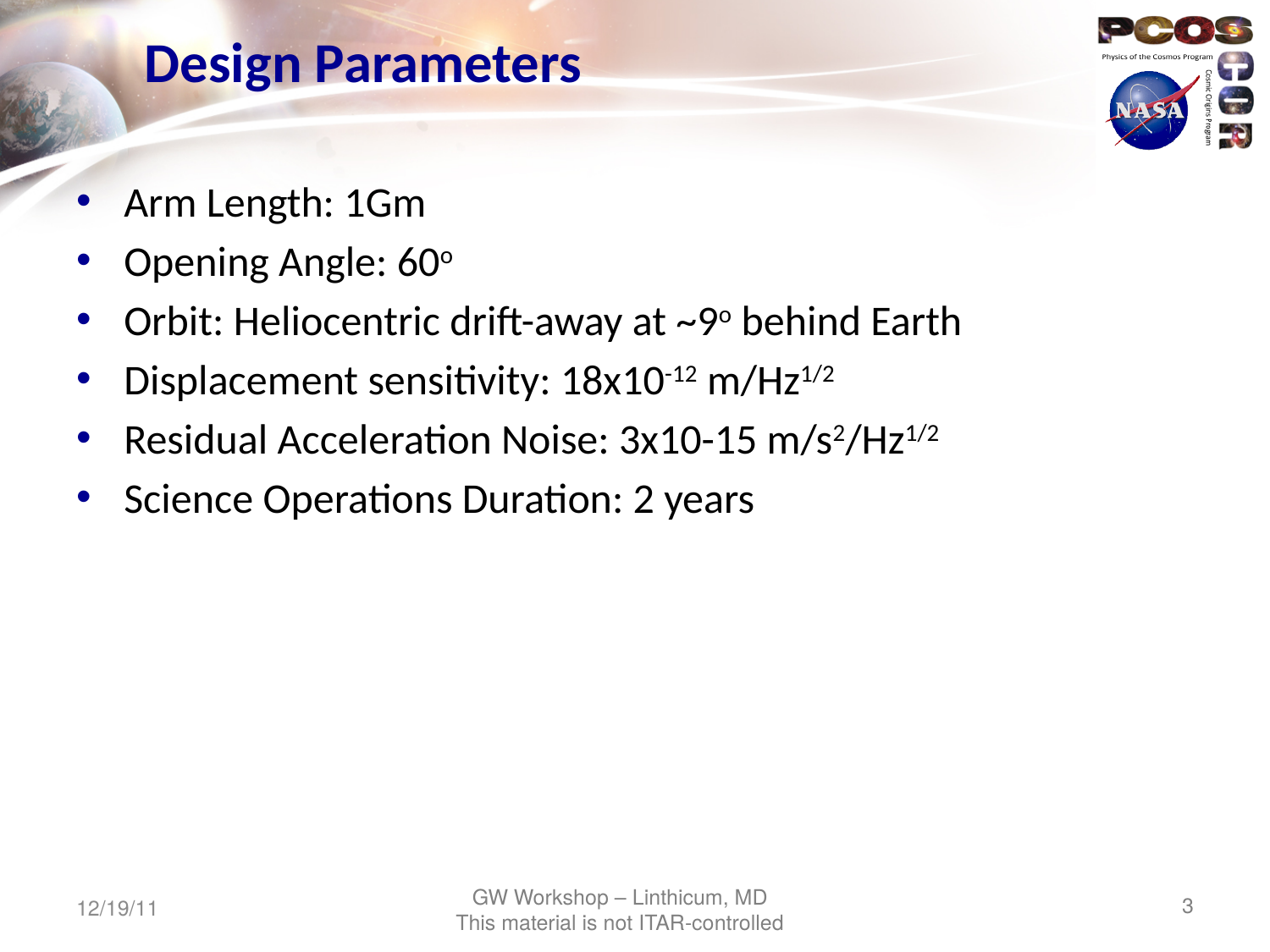

# Design Parameters
Arm Length: 1Gm
Opening Angle: 60o
Orbit: Heliocentric drift-away at ~9o behind Earth
Displacement sensitivity: 18x10-12 m/Hz1/2
Residual Acceleration Noise: 3x10-15 m/s2/Hz1/2
Science Operations Duration: 2 years

12/19/11
3